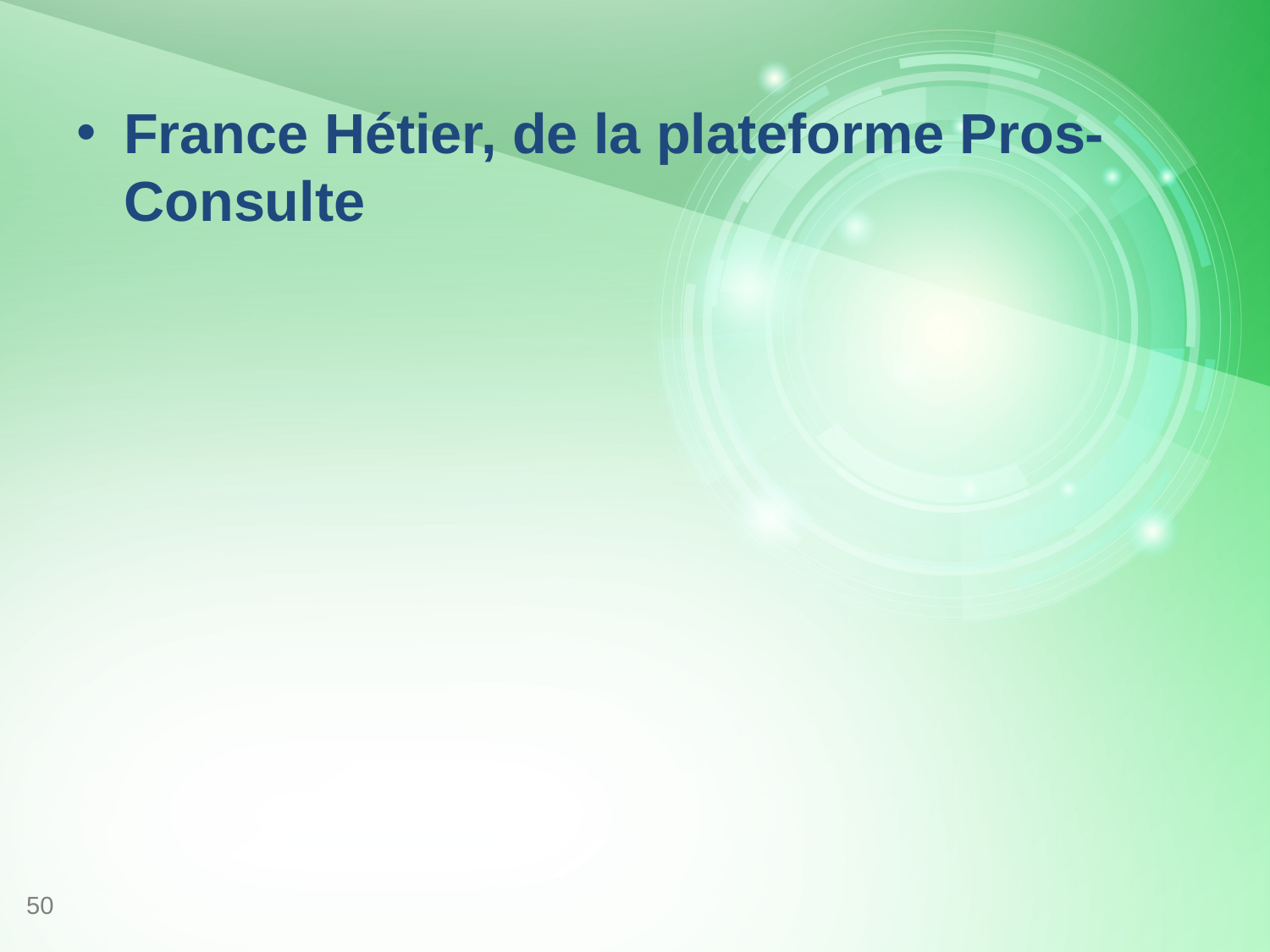

France Hétier, de la plateforme Pros-Consulte

50